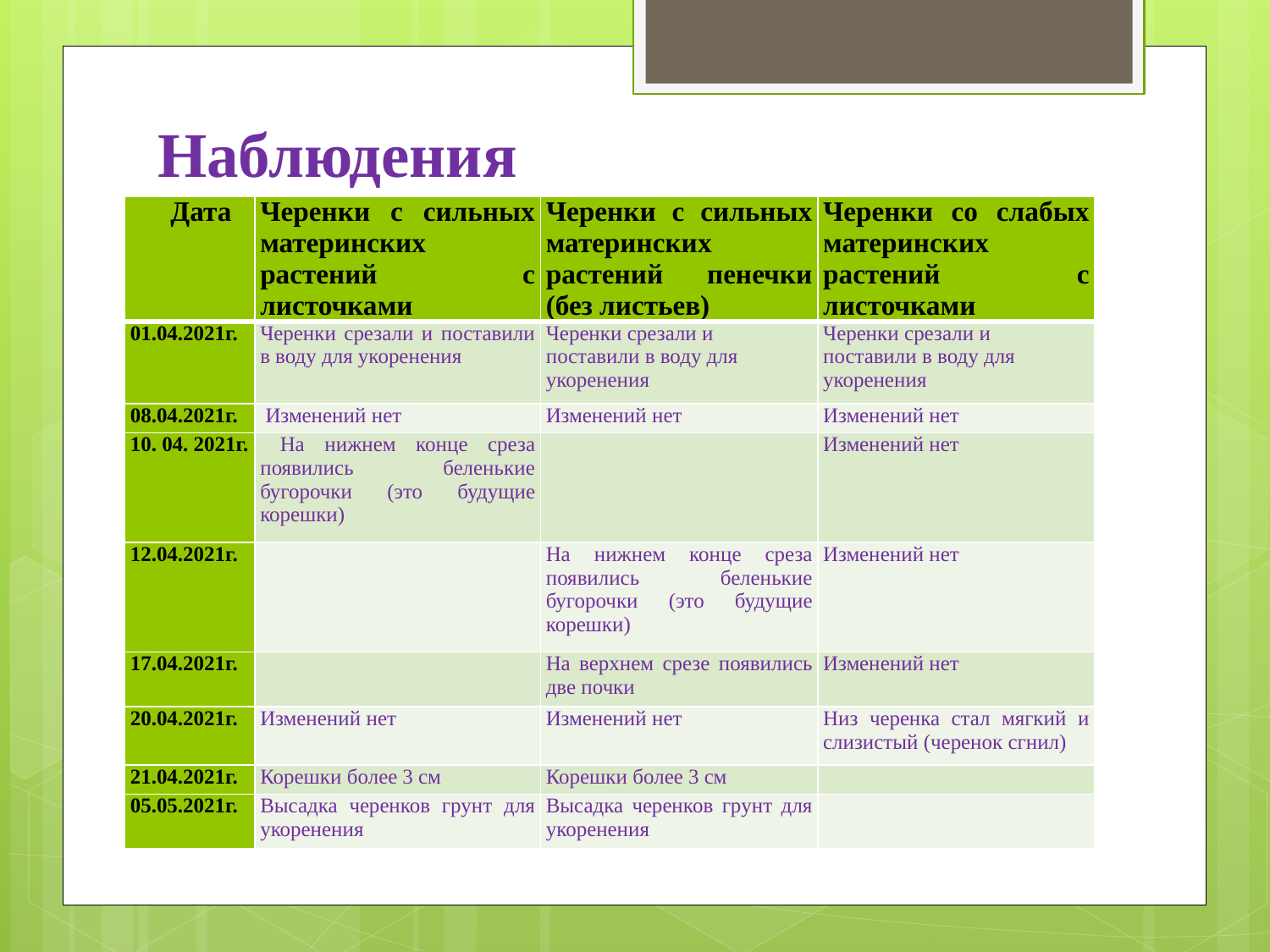

# Наблюдения
| Дата | Черенки с сильных материнских растений с листочками | Черенки с сильных материнских растений пенечки (без листьев) | Черенки со слабых материнских растений с листочками |
| --- | --- | --- | --- |
| 01.04.2021г. | Черенки срезали и поставили в воду для укоренения | Черенки срезали и поставили в воду для укоренения | Черенки срезали и поставили в воду для укоренения |
| 08.04.2021г. | Изменений нет | Изменений нет | Изменений нет |
| 10. 04. 2021г. | На нижнем конце среза появились беленькие бугорочки (это будущие корешки) |  | Изменений нет |
| 12.04.2021г. |  | На нижнем конце среза появились беленькие бугорочки (это будущие корешки) | Изменений нет |
| 17.04.2021г. |  | На верхнем срезе появились две почки | Изменений нет |
| 20.04.2021г. | Изменений нет | Изменений нет | Низ черенка стал мягкий и слизистый (черенок сгнил) |
| 21.04.2021г. | Корешки более 3 см | Корешки более 3 см |  |
| 05.05.2021г. | Высадка черенков грунт для укоренения | Высадка черенков грунт для укоренения |  |